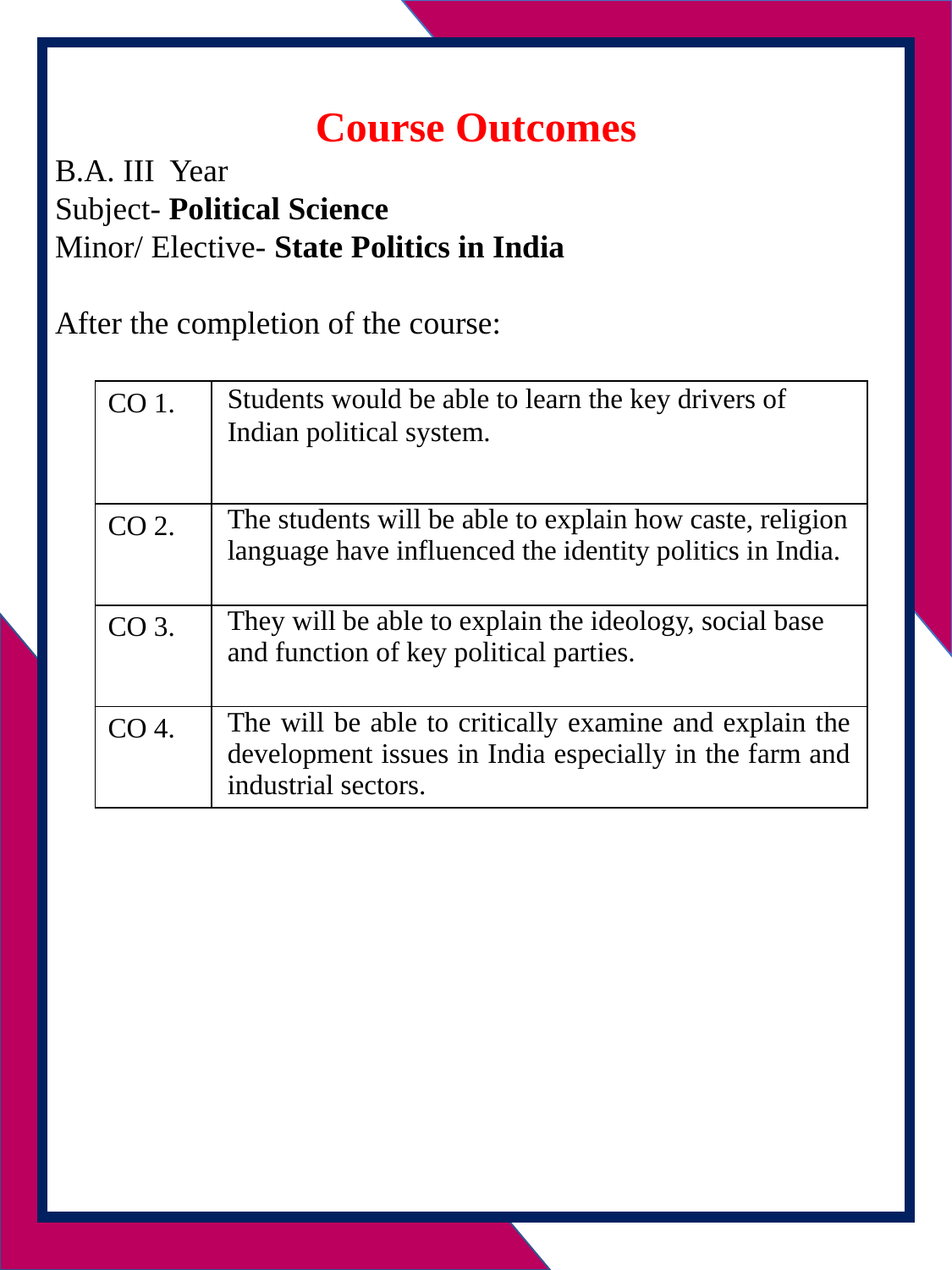

Course Outcomes
B.A. III  Year
Subject- Political Science
Minor/ Elective- State Politics in India

After the completion of the course:

| CO 1. | Students would be able to learn the key drivers of Indian political system. |
| --- | --- |
| CO 2. | The students will be able to explain how caste, religion language have influenced the identity politics in India. |
| CO 3. | They will be able to explain the ideology, social base and function of key political parties. |
| CO 4. | The will be able to critically examine and explain the development issues in India especially in the farm and industrial sectors. |